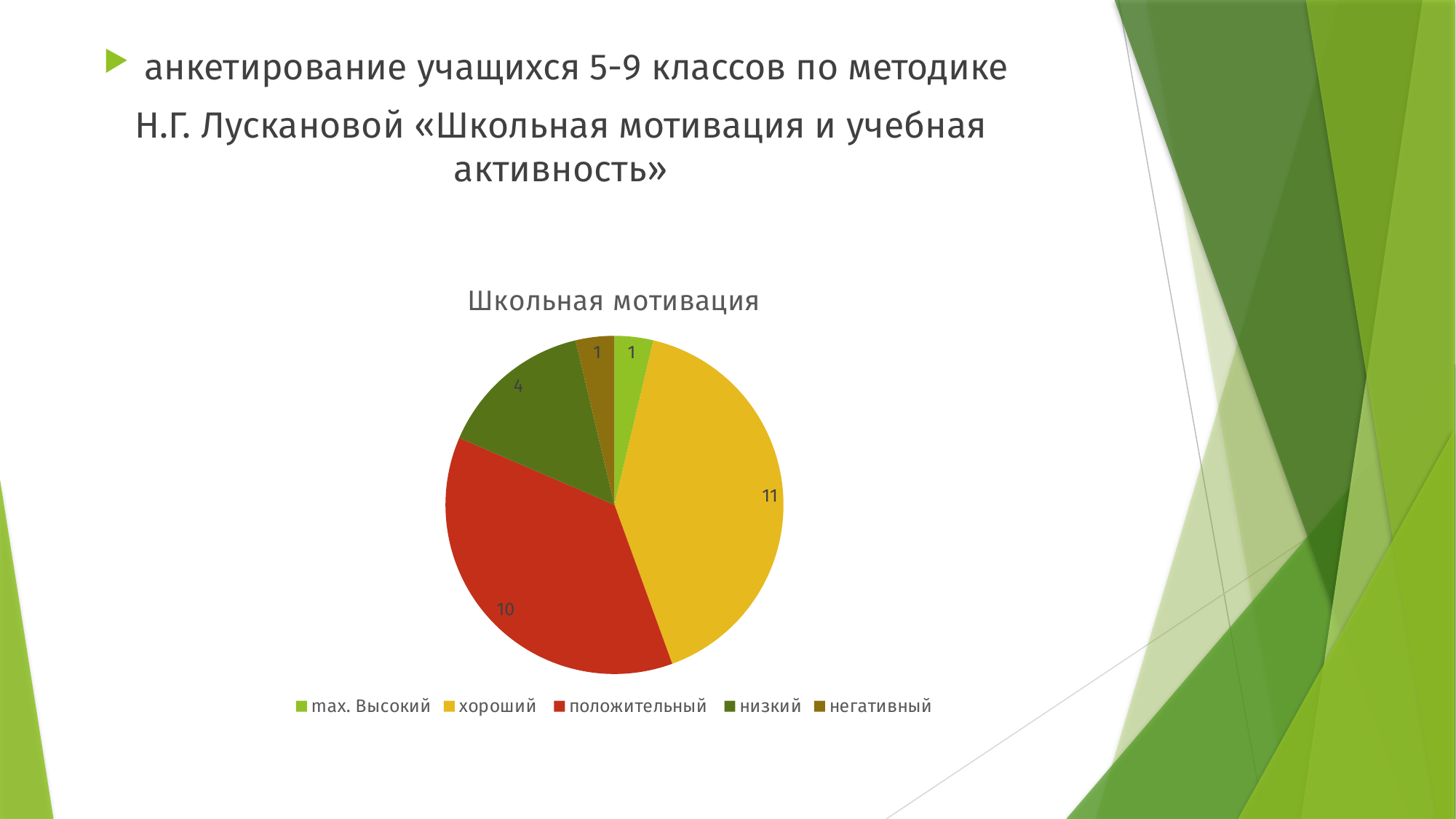

анкетирование учащихся 5-9 классов по методике
Н.Г. Лускановой «Школьная мотивация и учебная активность»

### Chart: Школьная мотивация

| Category | Ряд 1 |
|---|---|
| max. Высокий | 1.0 |
| хороший  | 11.0 |
| положительный  | 10.0 |
| низкий | 4.0 |
| негативный | 1.0 |